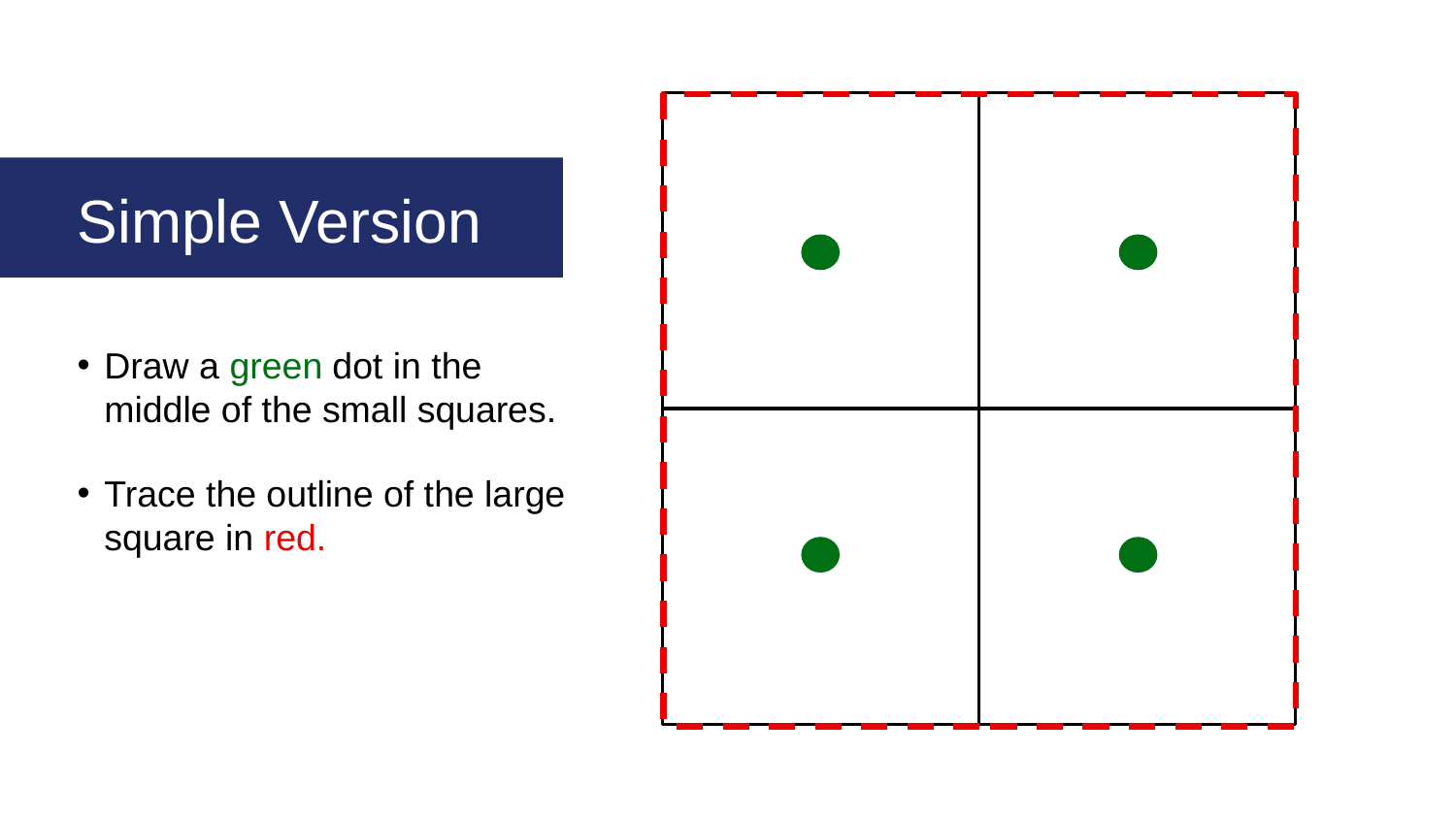

Simple Version

Draw a green dot in the middle of the small squares.
Trace the outline of the large square in red.